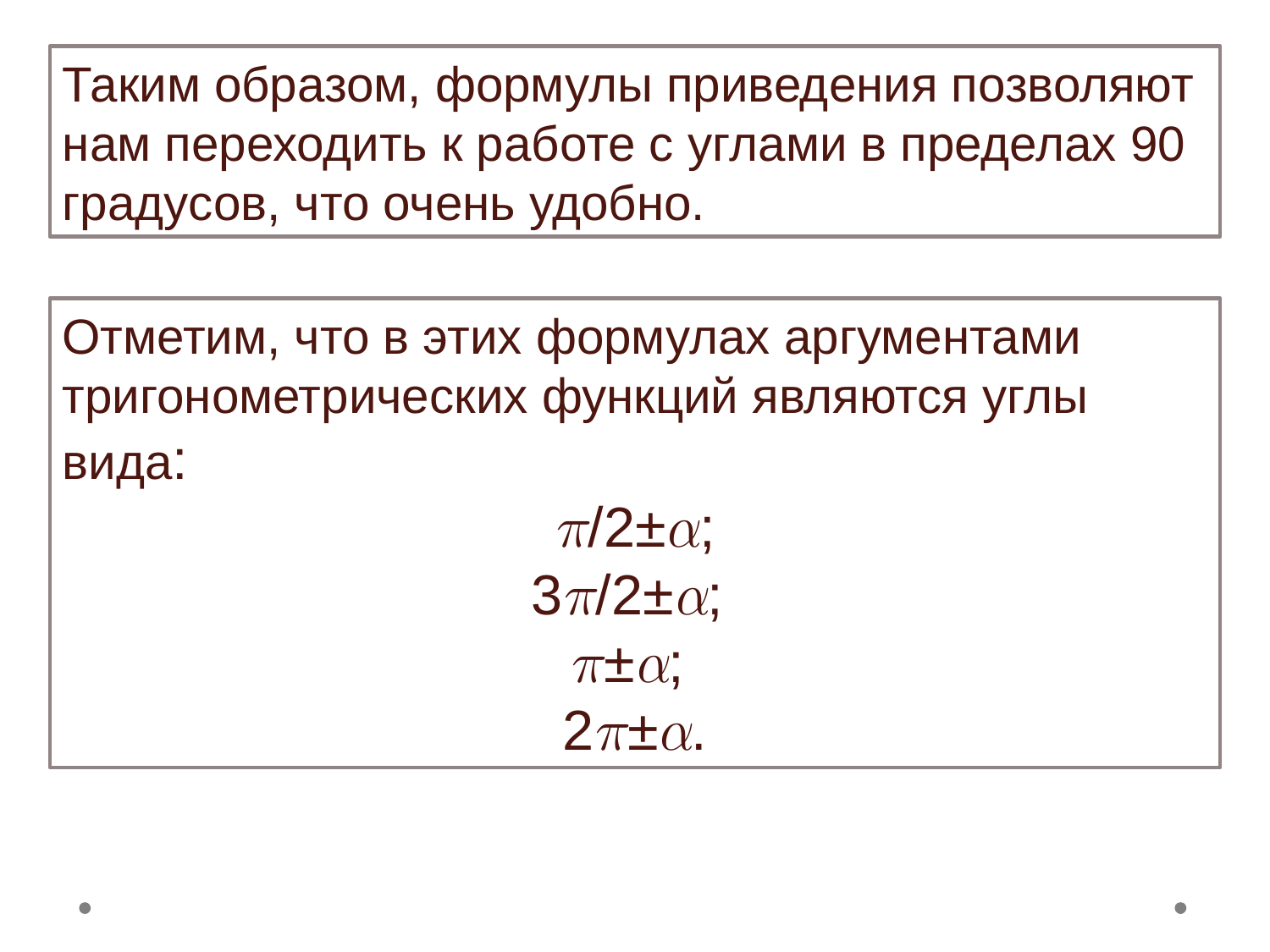

Таким образом, формулы приведения позволяют нам переходить к работе с углами в пределах 90 градусов, что очень удобно.
Отметим, что в этих формулах аргументами тригонометрических функций являются углы вида:
 𝜋/2±𝛼;
3𝜋/2±𝛼;
𝜋±𝛼;
2𝜋±𝛼.